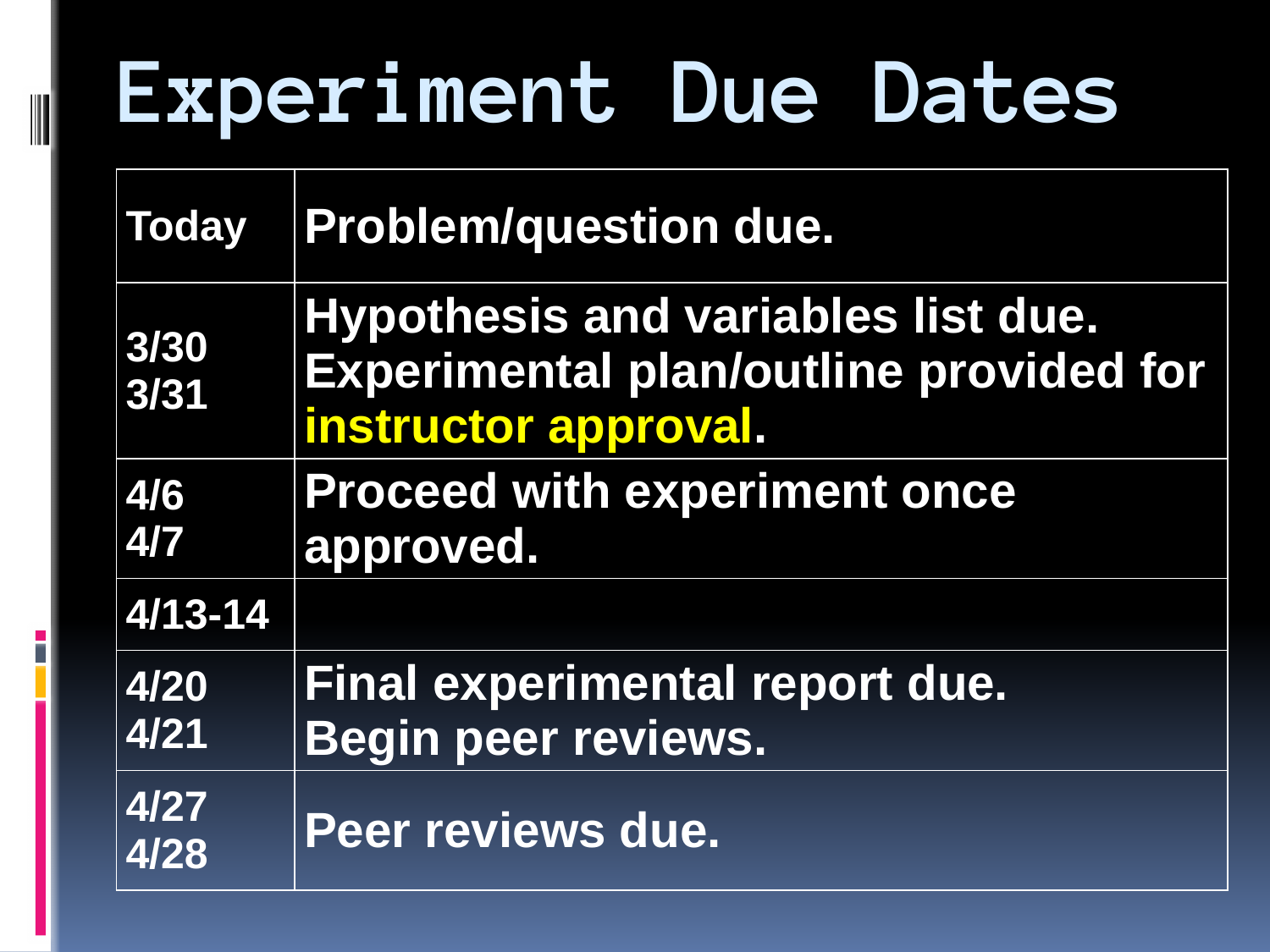

# Experiment Due Dates
| Today | Problem/question due. |
| --- | --- |
| 3/30 3/31 | Hypothesis and variables list due. Experimental plan/outline provided for instructor approval. |
| 4/6 4/7 | Proceed with experiment once approved. |
| 4/13-14 |  |
| 4/20 4/21 | Final experimental report due. Begin peer reviews. |
| 4/27 4/28 | Peer reviews due. |